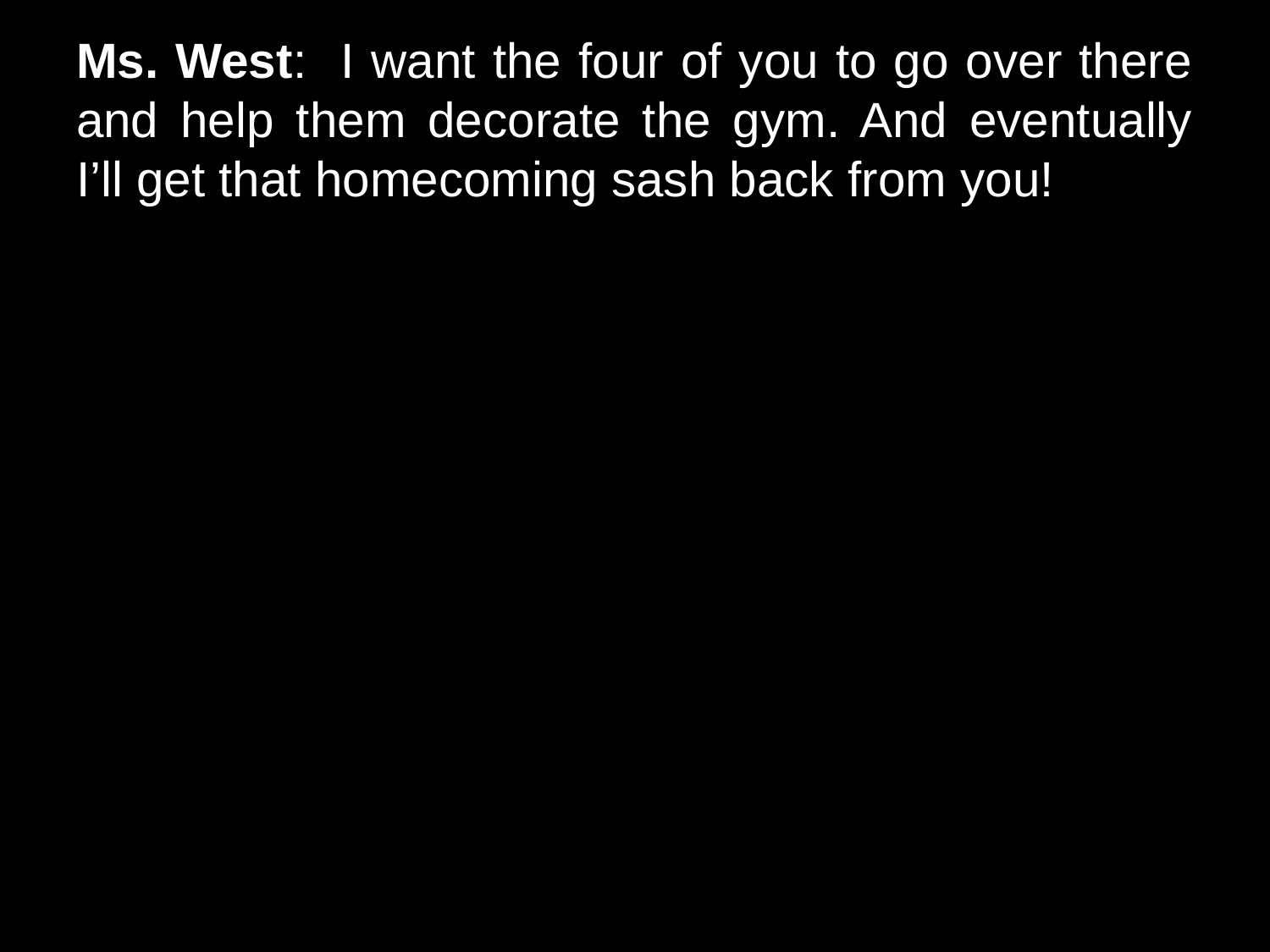

# Ms. West:  I want the four of you to go over there and help them decorate the gym. And eventually I’ll get that homecoming sash back from you!